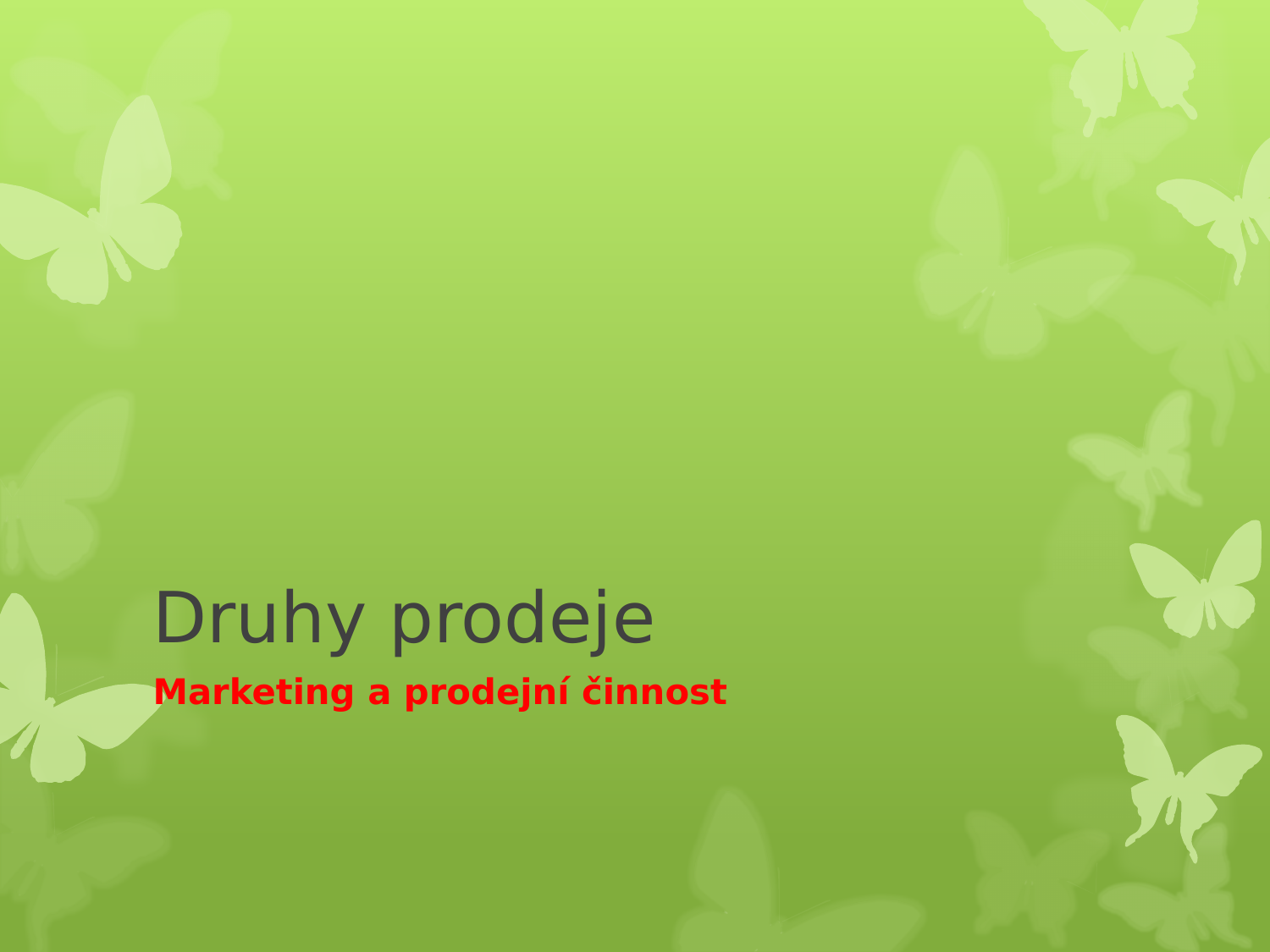

# Druhy prodeje
Marketing a prodejní činnost